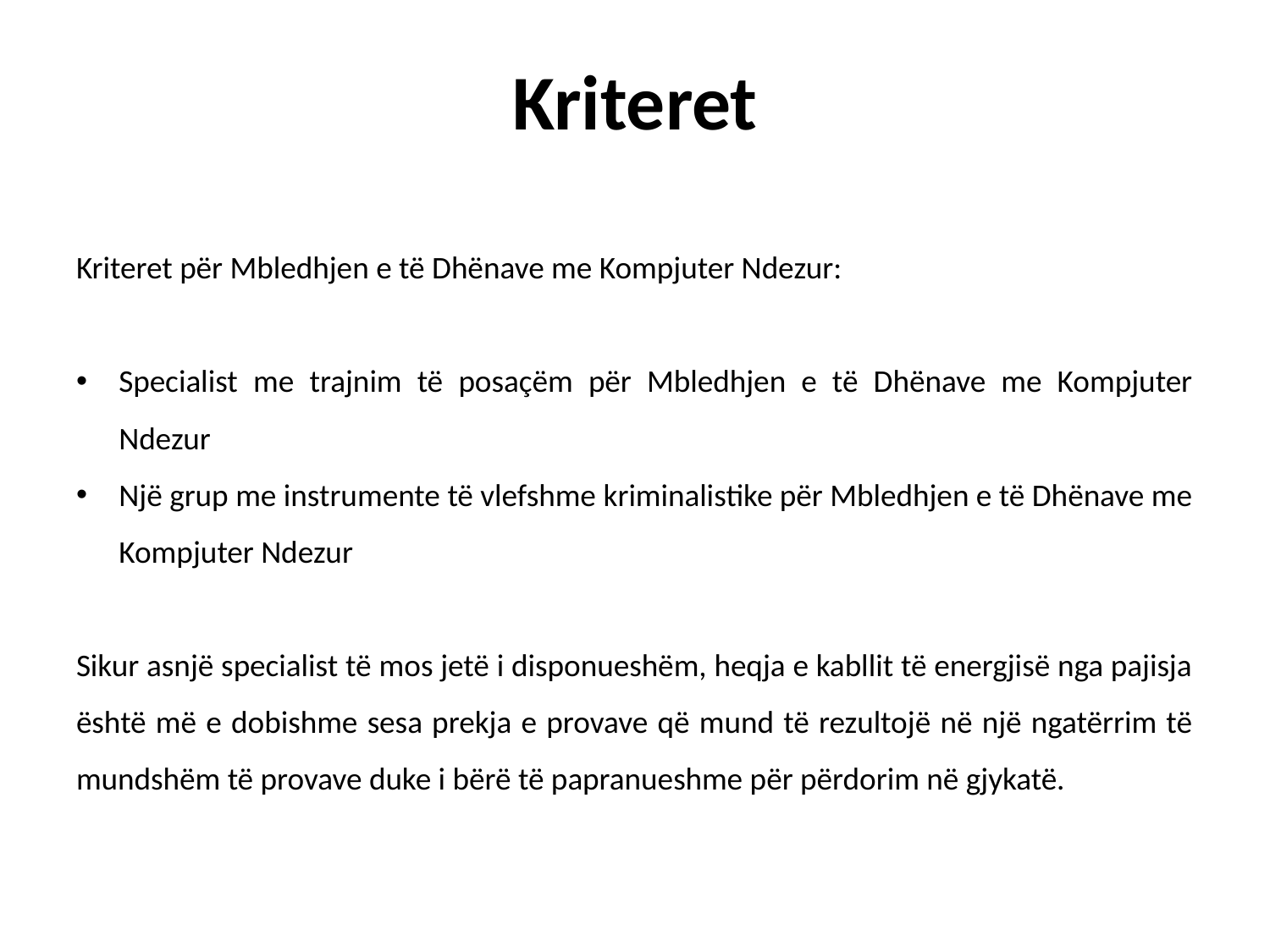

# Kriteret
Kriteret për Mbledhjen e të Dhënave me Kompjuter Ndezur:

Specialist me trajnim të posaçëm për Mbledhjen e të Dhënave me Kompjuter Ndezur
Një grup me instrumente të vlefshme kriminalistike për Mbledhjen e të Dhënave me Kompjuter Ndezur

Sikur asnjë specialist të mos jetë i disponueshëm, heqja e kabllit të energjisë nga pajisja është më e dobishme sesa prekja e provave që mund të rezultojë në një ngatërrim të mundshëm të provave duke i bërë të papranueshme për përdorim në gjykatë.